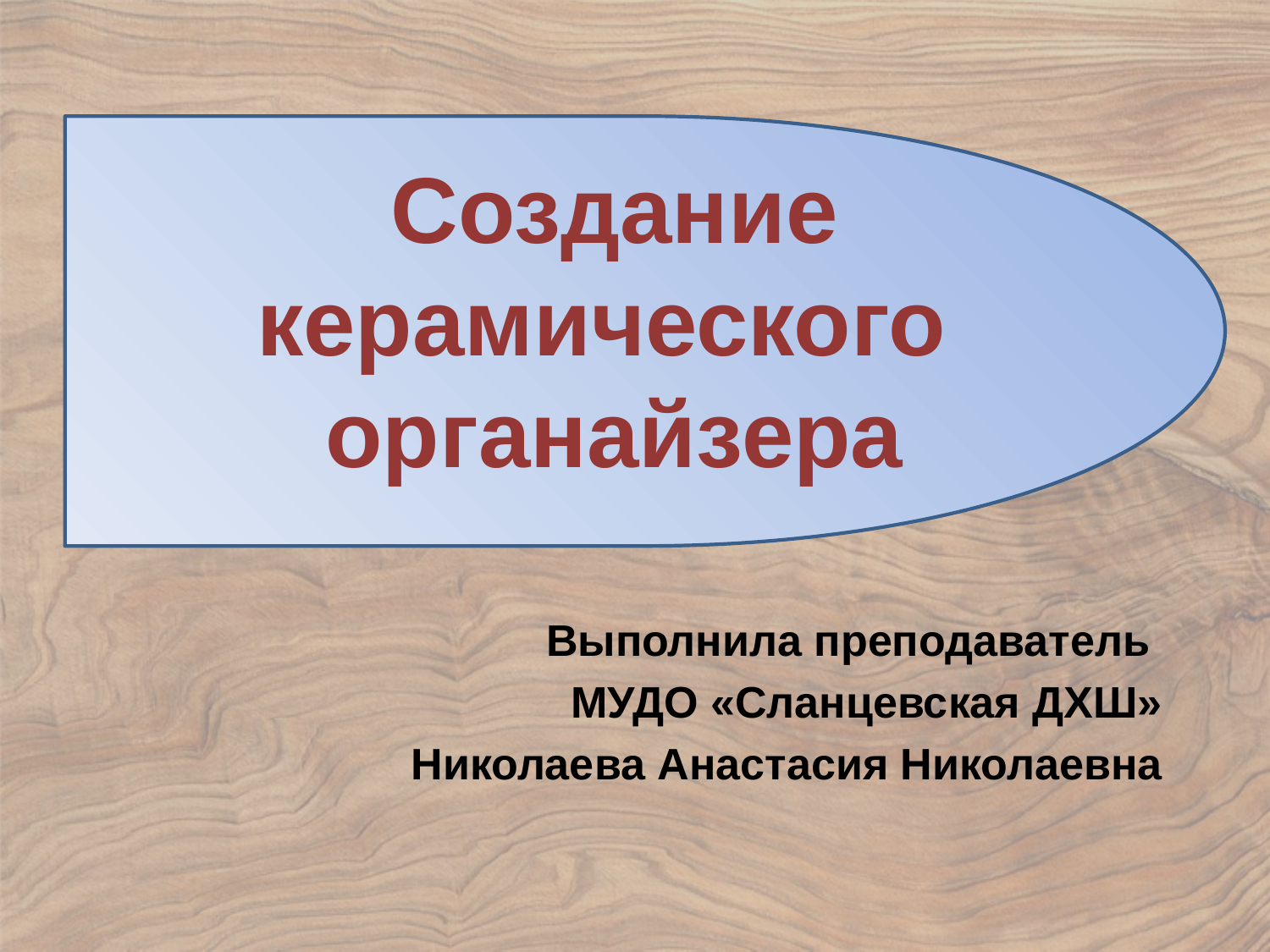

# Создание керамического  органайзера
Выполнила преподаватель
МУДО «Сланцевская ДХШ»
Николаева Анастасия Николаевна